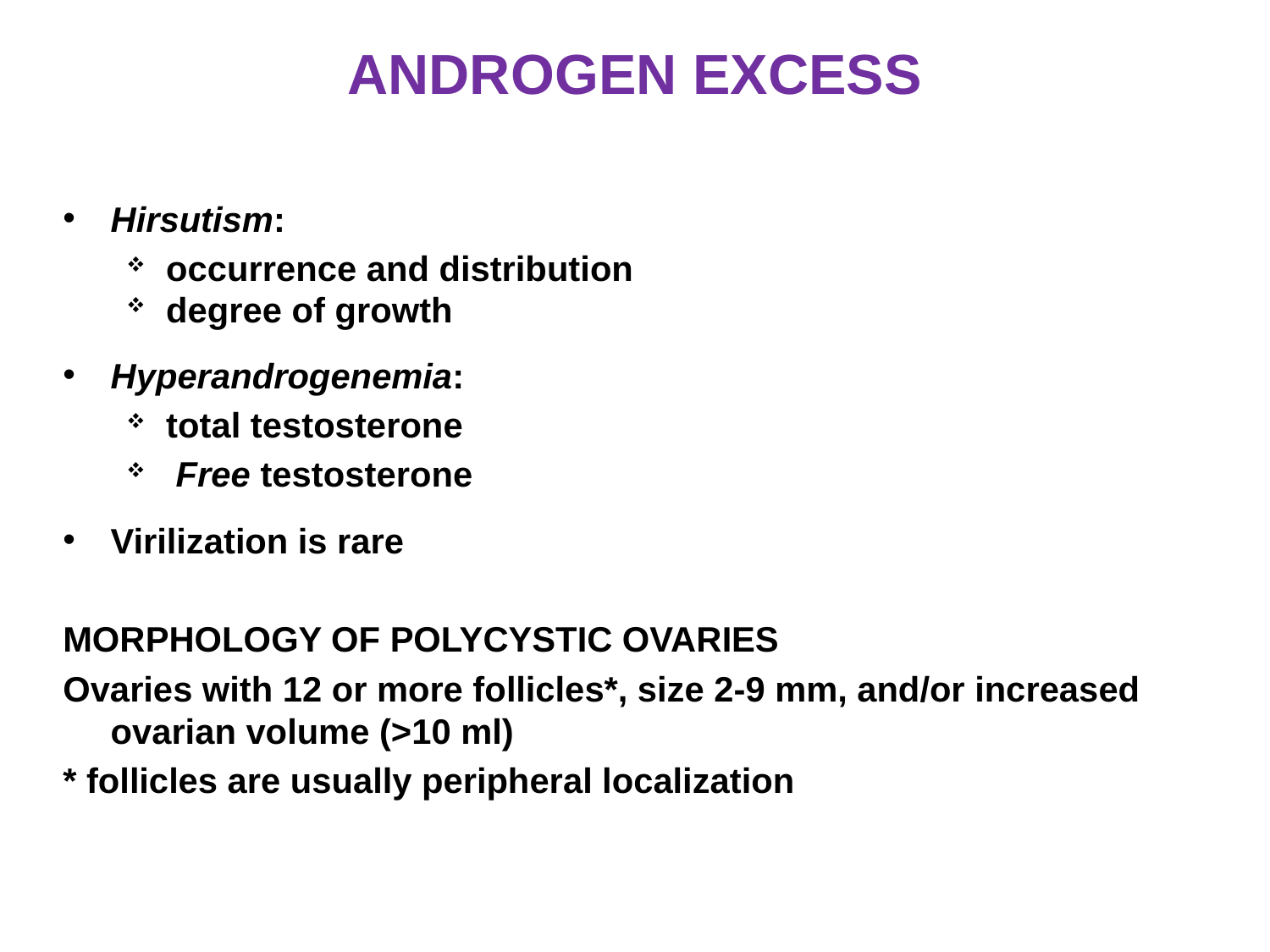

# ANDROGEN EXCESS
Hirsutism:
occurrence and distribution
degree of growth
Hyperandrogenemia:
total testosterone
 Free testosterone
Virilization is rare

MORPHOLOGY OF POLYCYSTIC OVARIES
Ovaries with 12 or more follicles*, size 2-9 mm, and/or increased ovarian volume (>10 ml)
* follicles are usually peripheral localization